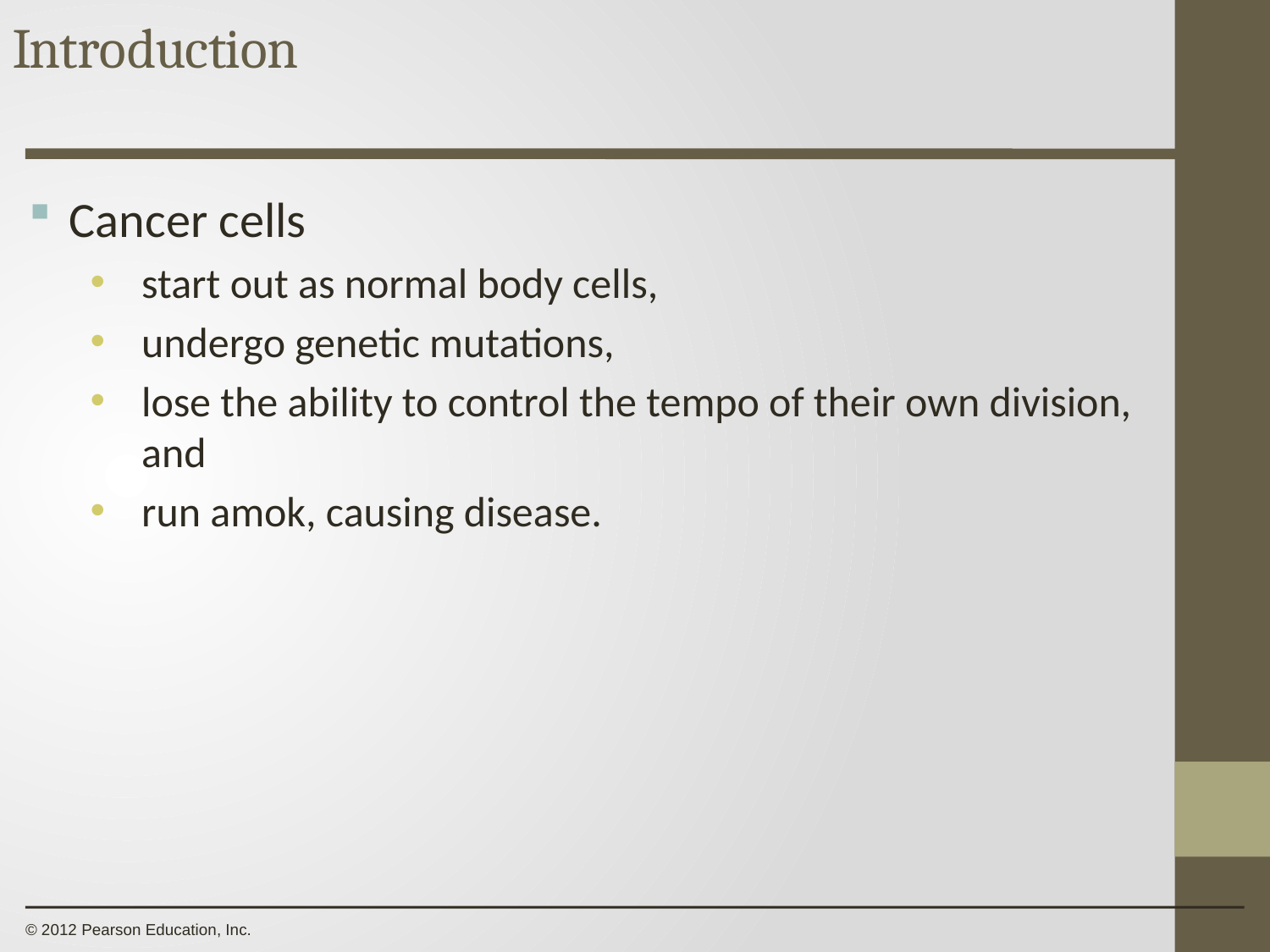

Introduction
0

Cancer cells
start out as normal body cells,
undergo genetic mutations,
lose the ability to control the tempo of their own division, and
run amok, causing disease.

© 2012 Pearson Education, Inc.